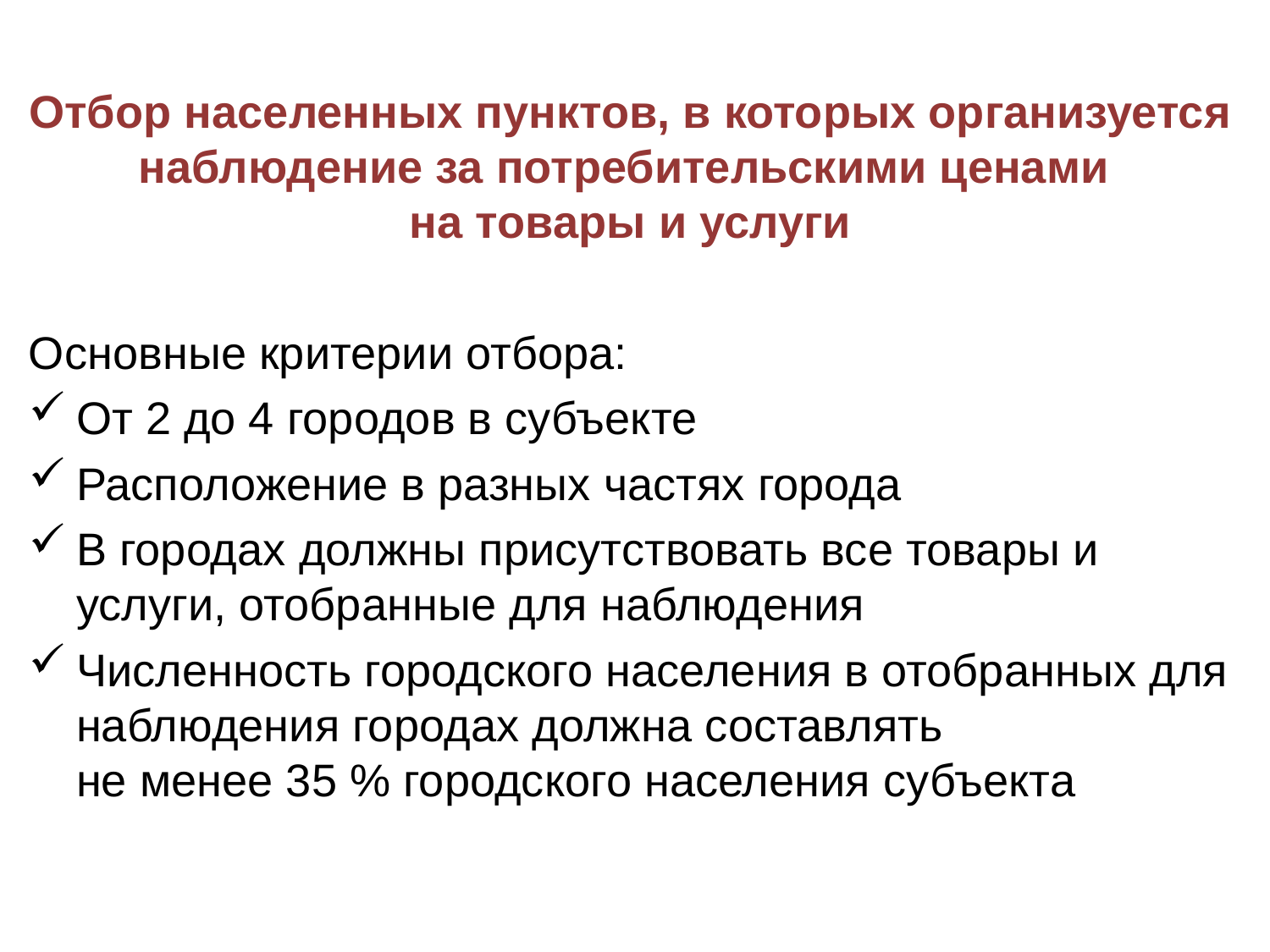

Отбор населенных пунктов, в которых организуется наблюдение за потребительскими ценами
на товары и услуги

Основные критерии отбора:
От 2 до 4 городов в субъекте
Расположение в разных частях города
В городах должны присутствовать все товары и услуги, отобранные для наблюдения
Численность городского населения в отобранных для наблюдения городах должна составлять
не менее 35 % городского населения субъекта